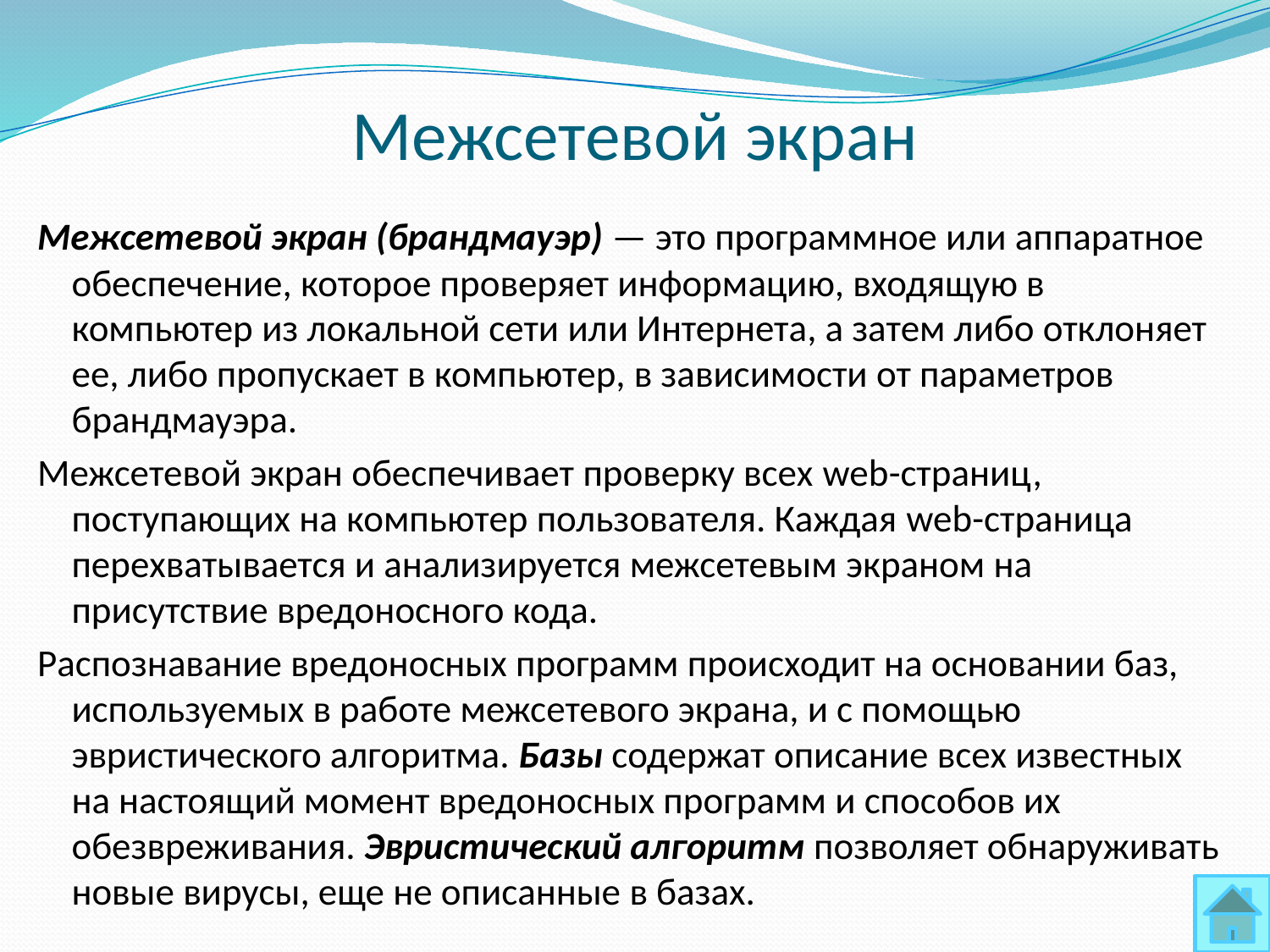

# Межсетевой экран
Межсетевой экран (брандмауэр) — это программное или аппаратное обеспечение, которое проверяет информацию, входящую в компьютер из локальной сети или Интернета, а затем либо отклоняет ее, либо пропускает в компьютер, в зависимости от параметров брандмауэра.
Межсетевой экран обеспечивает проверку всех web-страниц, поступающих на компьютер пользователя. Каждая web-страница перехватывается и анализируется межсетевым экраном на присутствие вредоносного кода.
Распознавание вредоносных программ происходит на основании баз, используемых в работе межсетевого экрана, и с помощью эвристического алгоритма. Базы содержат описание всех известных на настоящий момент вредоносных программ и способов их обезвреживания. Эвристический алгоритм позволяет обнару­живать новые вирусы, еще не описанные в базах.